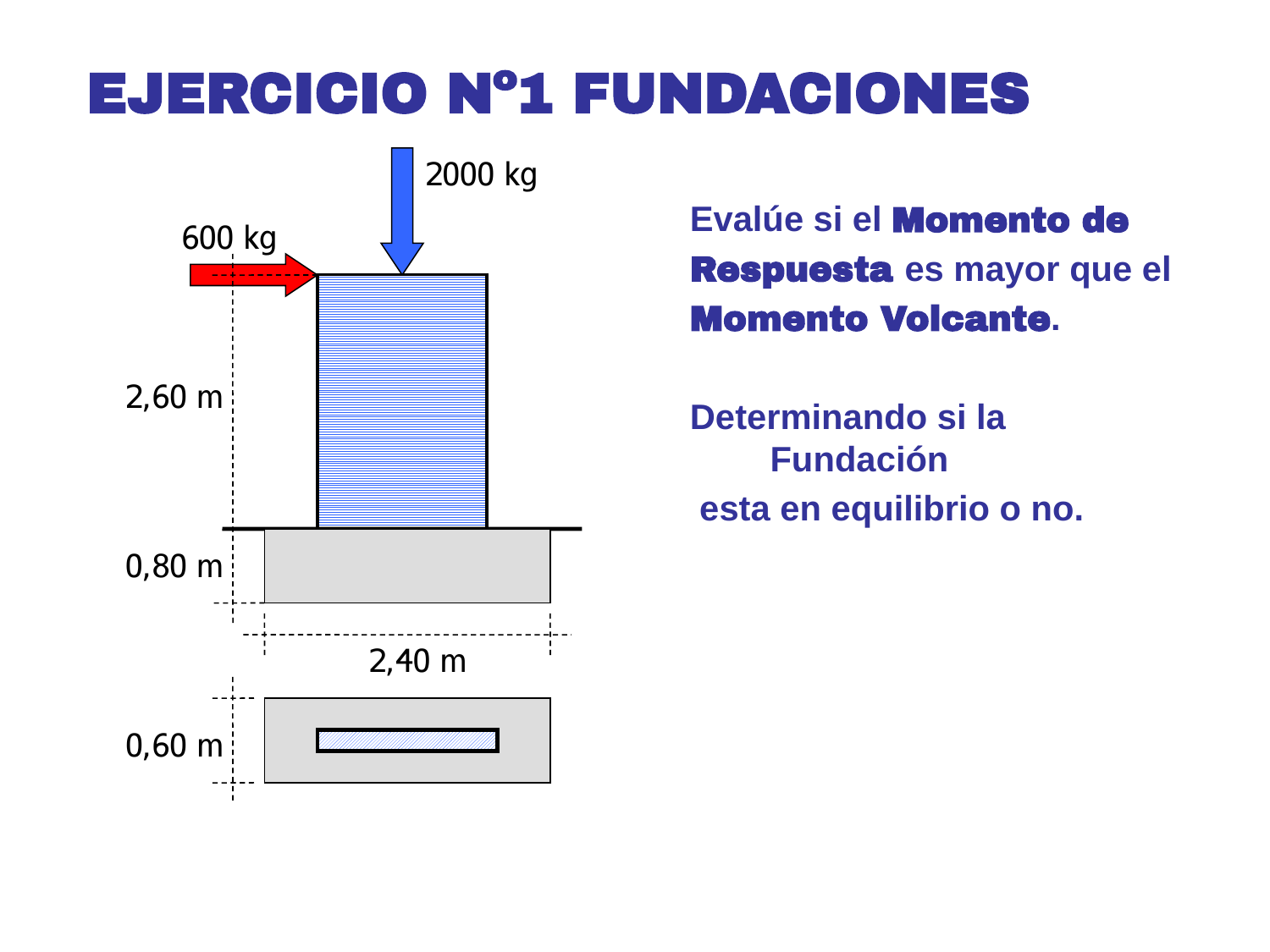

EJERCICIO Nº1 FUNDACIONES
2000 kg

Evalúe si el Momento de
Respuesta es mayor que el
Momento Volcante.

Determinando si la Fundación
 esta en equilibrio o no.

600 kg

2,60 m

0,80 m

2,40 m

0,60 m